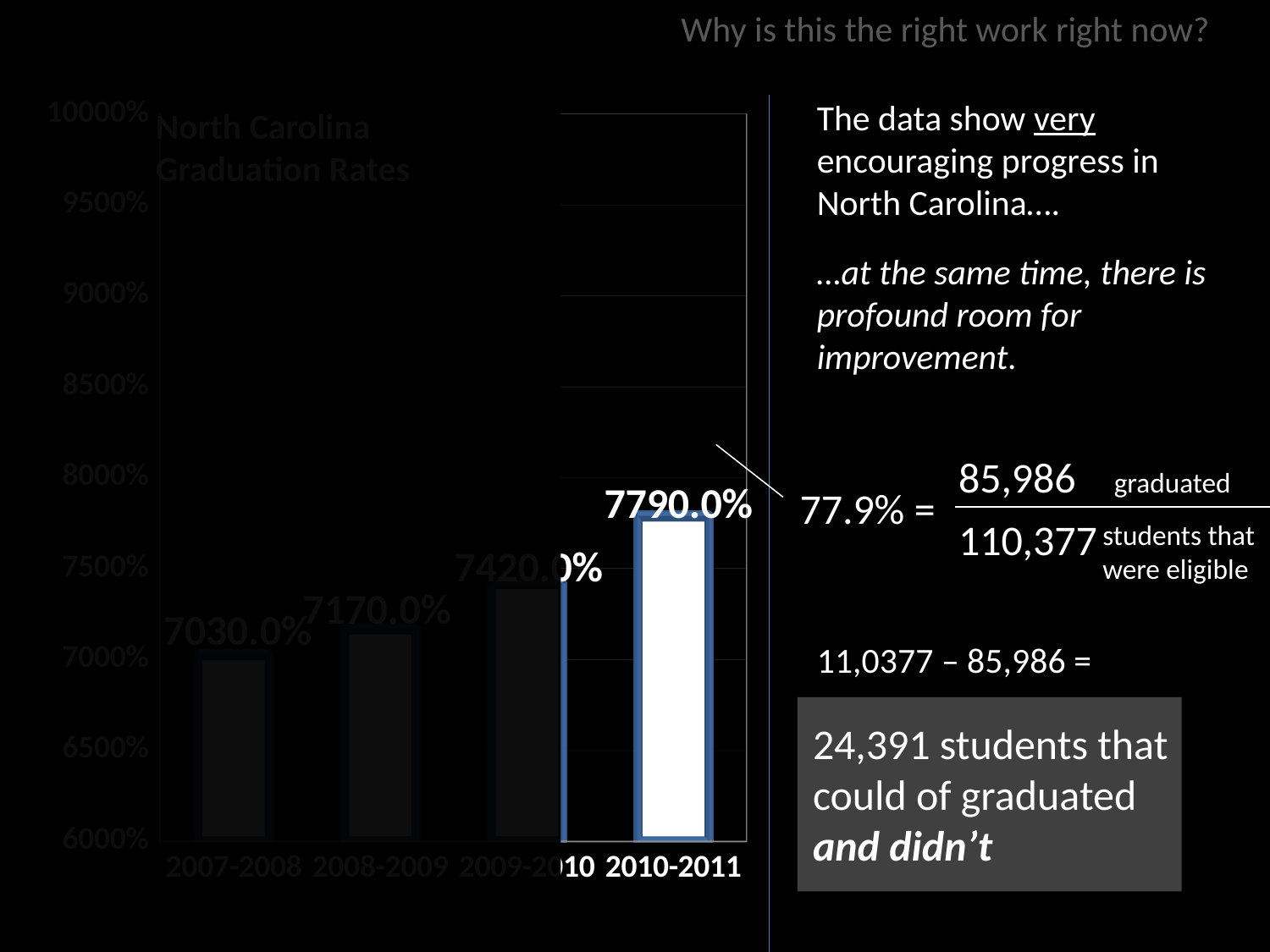

Why is this the right work right now?

[unsupported chart]

The data show very encouraging progress in North Carolina….
North Carolina
Graduation Rates
…at the same time, there is profound room for improvement.
85,986    graduated
77.9% =
110,377
students that
were eligible
11,0377 – 85,986 =

24,391 students that could of graduated and didn’t